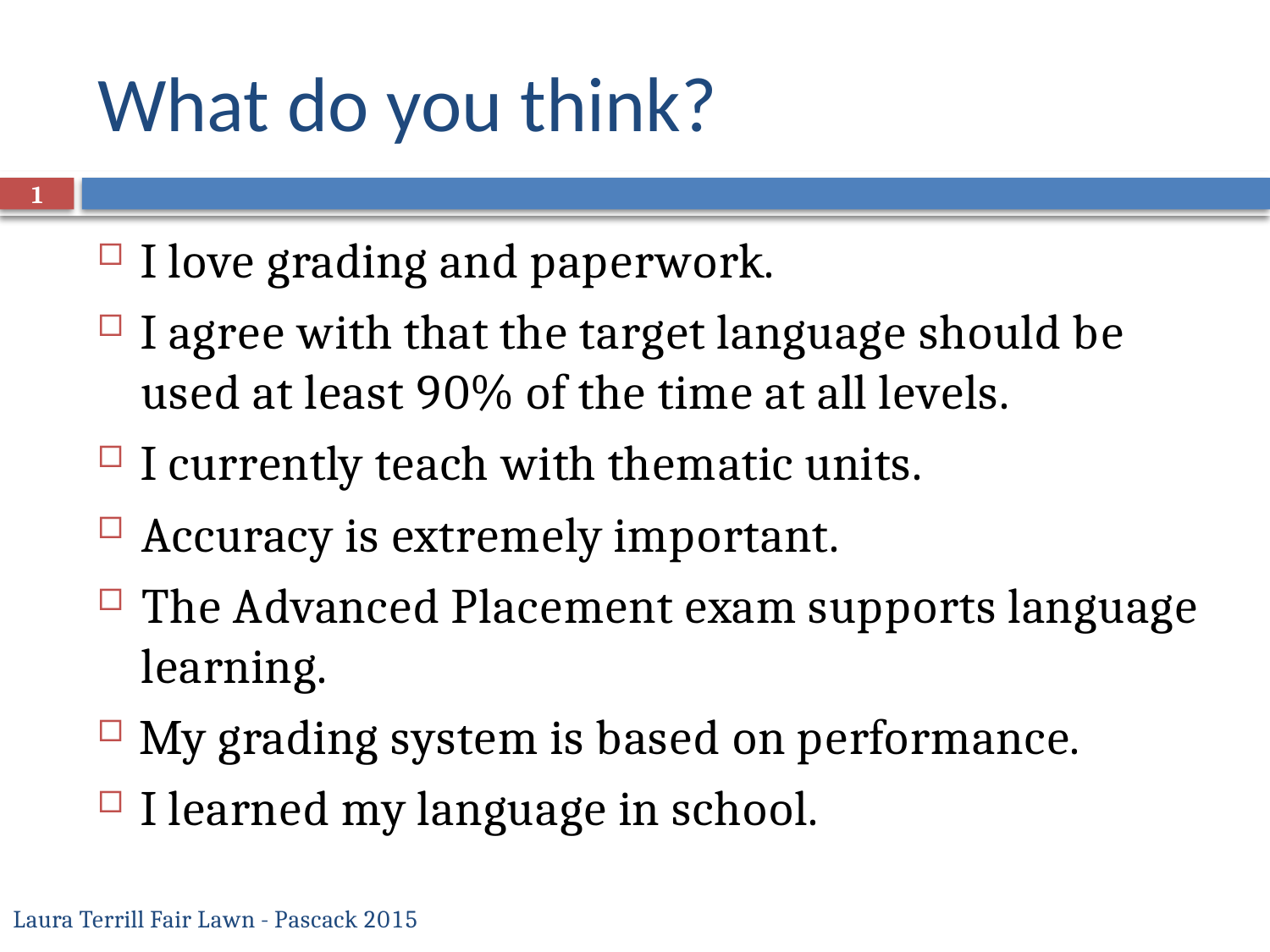

# What do you think?
1
I love grading and paperwork.
I agree with that the target language should be used at least 90% of the time at all levels.
I currently teach with thematic units.
Accuracy is extremely important.
The Advanced Placement exam supports language learning.
My grading system is based on performance.
I learned my language in school.
Laura Terrill Fair Lawn - Pascack 2015